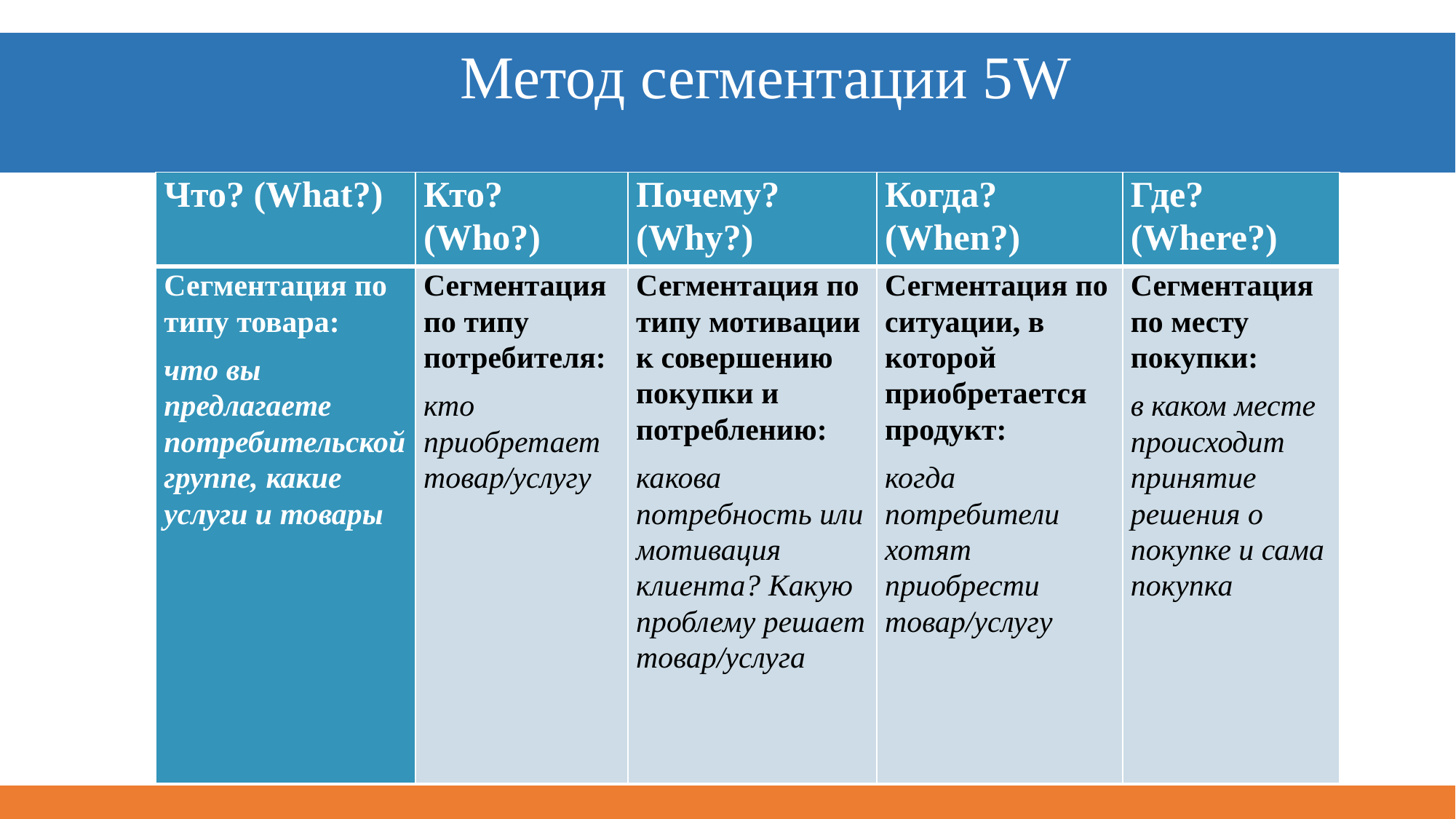

# Метод сегментации 5W

| Что? (What?) | Кто? (Who?) | Почему? (Why?) | Когда? (When?) | Где? (Where?) |
| --- | --- | --- | --- | --- |
| Сегментация по типу товара: что вы предлагаете потребительской группе, какие услуги и товары | Сегментация по типу потребителя: кто приобретает товар/услугу | Сегментация по типу мотивации к совершению покупки и потреблению: какова потребность или мотивация клиента? Какую проблему решает товар/услуга | Сегментация по ситуации, в которой приобретается продукт: когда потребители хотят приобрести товар/услугу | Сегментация по месту покупки: в каком месте происходит принятие решения о покупке и сама покупка |
Благозвучно
Легко произносится
Привлекает внимание
Легко запоминается

Защищено юридически
Легко переводится /
адаптируется на
иностранные языки
Выделяется из группы
прочих брендов